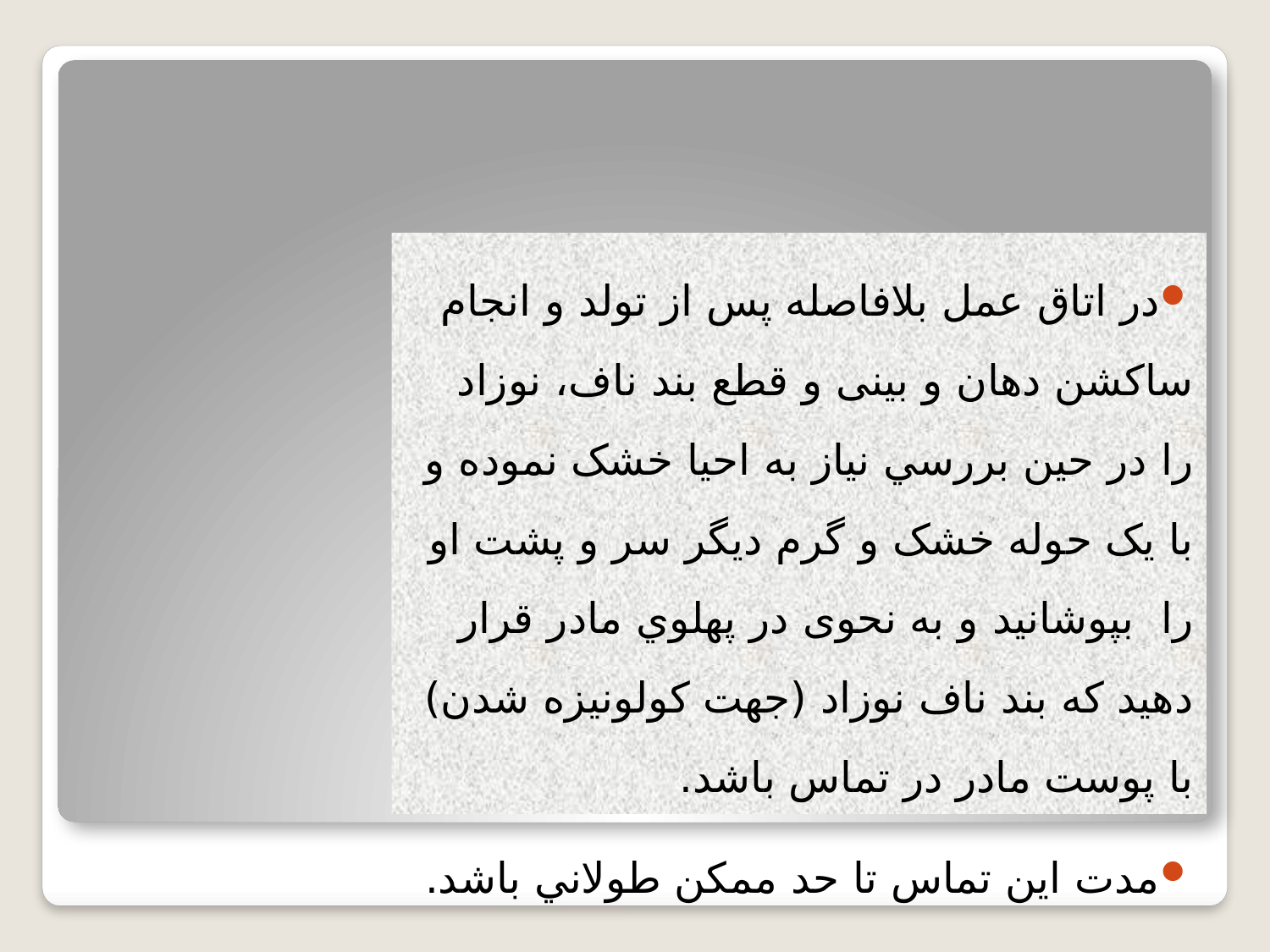

# وظیفه تیم پزشکی در ساعت اول تولد (سزارین با بی هوشی عمومی)
در اتاق عمل بلافاصله پس از تولد و انجام ساكشن دهان و بينی و قطع بند ناف، نوزاد را در حين بررسي نياز به احيا خشک نموده و با یک حوله خشک و گرم دیگر سر و پشت او را  بپوشانید و به نحوی در پهلوي مادر قرار دهيد كه بند ناف نوزاد (جهت كولونيزه شدن) با پوست مادر در تماس باشد.
مدت اين تماس تا حد ممكن طولاني باشد.